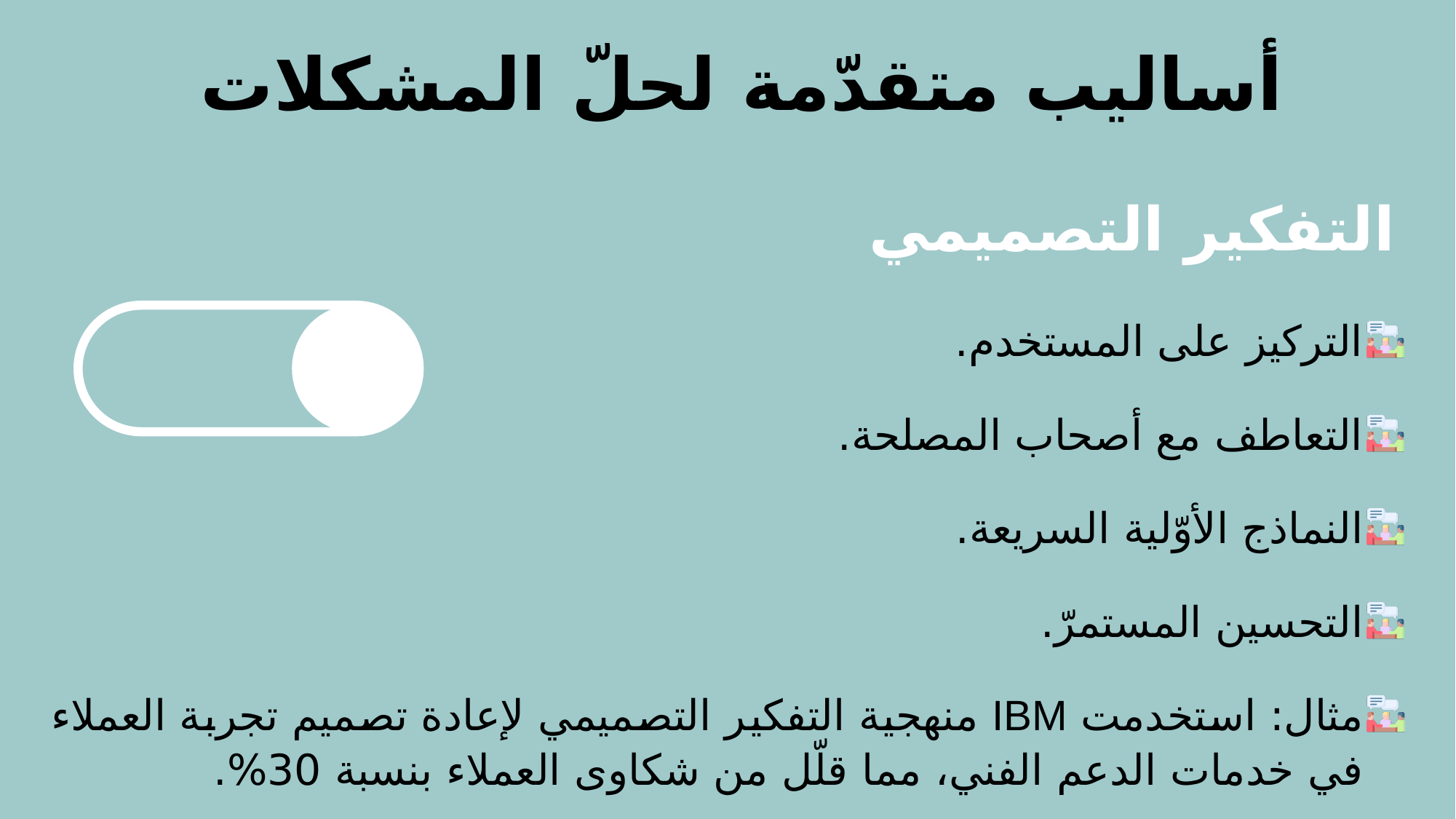

أساليب متقدّمة لحلّ المشكلات
التفكير التصميمي

التركيز على المستخدم.
التعاطف مع أصحاب المصلحة.
النماذج الأوّلية السريعة.
التحسين المستمرّ.
مثال: استخدمت IBM منهجية التفكير التصميمي لإعادة تصميم تجربة العملاء في خدمات الدعم الفني، مما قلّل من شكاوى العملاء بنسبة 30%.